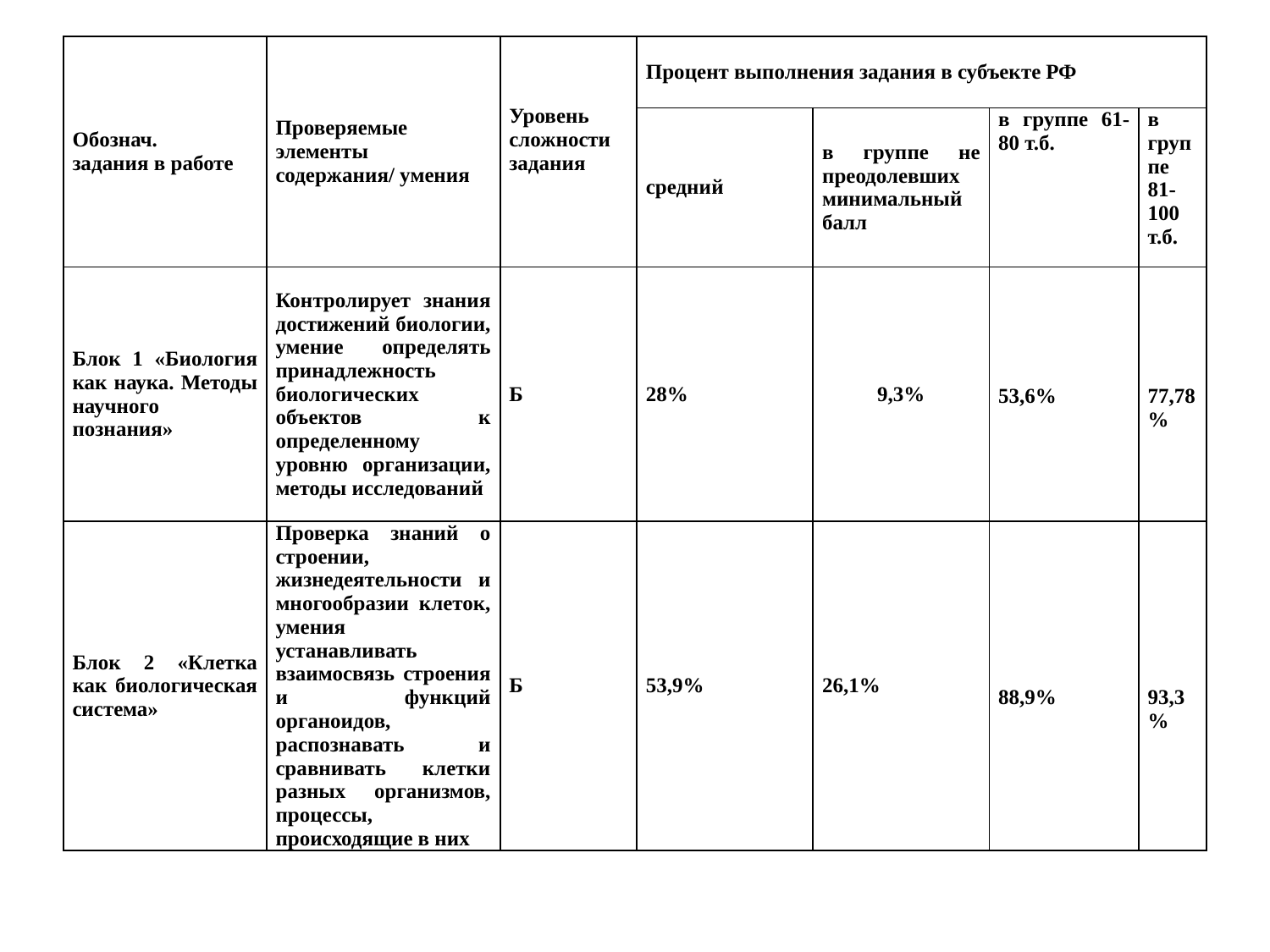

| Обознач. задания в работе | Проверяемые элементы содержания/ умения | Уровень сложности задания | Процент выполнения задания в субъекте РФ |  |  |  |
| --- | --- | --- | --- | --- | --- | --- |
|  |  |  | средний | в группе не преодолевших минимальный балл | в группе 61-80 т.б. | в группе 81-100 т.б. |
| Блок 1 «Биология как наука. Методы научного познания» | Контролирует знания достижений биологии, умение определять принадлежность биологических объектов к определенному уровню организации, методы исследований | Б | 28% | 9,3% | 53,6% | 77,78% |
| Блок 2 «Клетка как биологическая система» | Проверка знаний о строении, жизнедеятельности и многообразии клеток, умения устанавливать взаимосвязь строения и функций органоидов, распознавать и сравнивать клетки разных организмов, процессы, происходящие в них | Б | 53,9% | 26,1% | 88,9% | 93,3% |